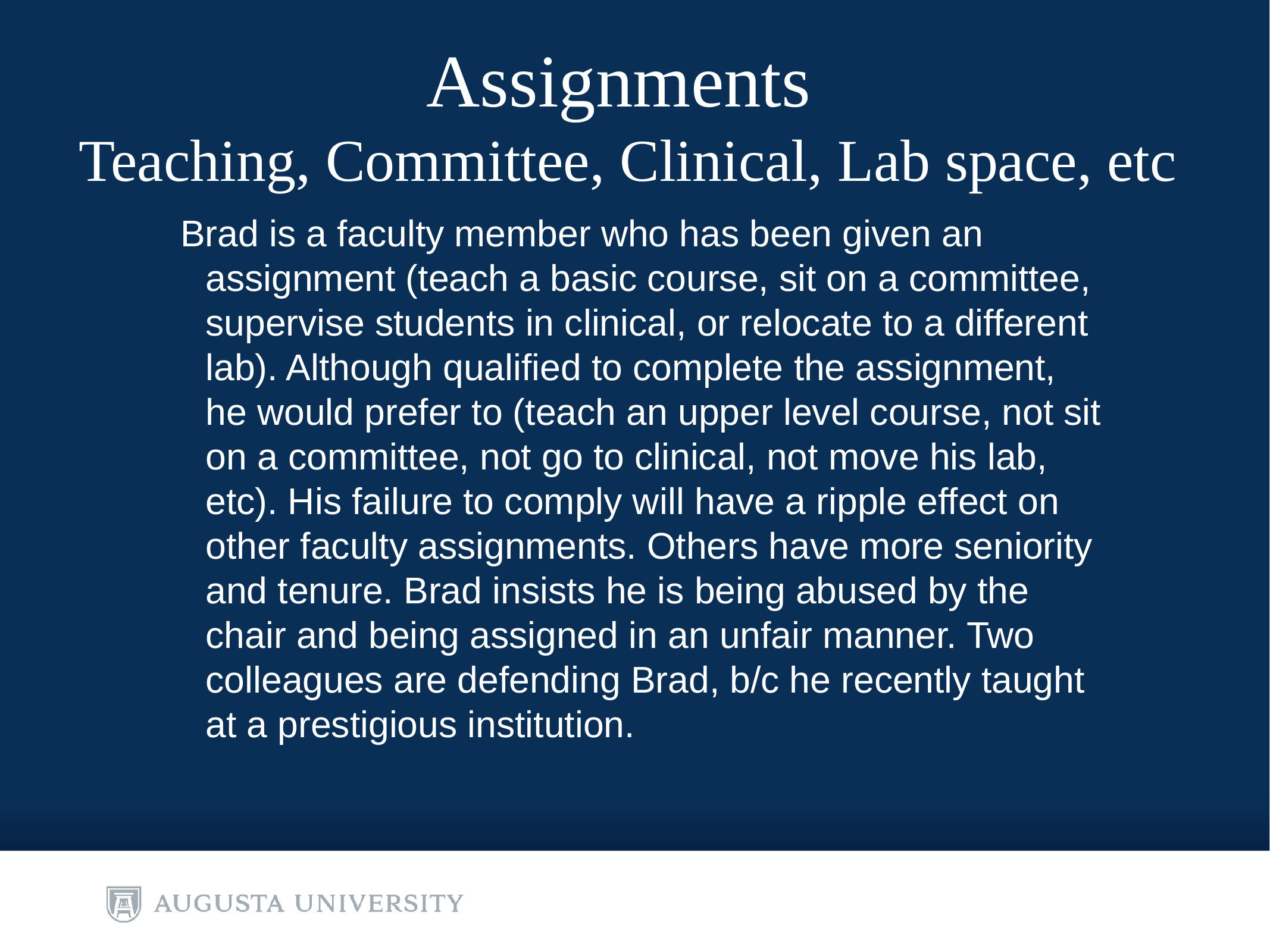

# Assignments
Teaching, Committee, Clinical, Lab space, etc
Brad is a faculty member who has been given an assignment (teach a basic course, sit on a committee, supervise students in clinical, or relocate to a different lab). Although qualified to complete the assignment, he would prefer to (teach an upper level course, not sit on a committee, not go to clinical, not move his lab, etc). His failure to comply will have a ripple effect on other faculty assignments. Others have more seniority and tenure. Brad insists he is being abused by the chair and being assigned in an unfair manner. Two colleagues are defending Brad, b/c he recently taught at a prestigious institution.